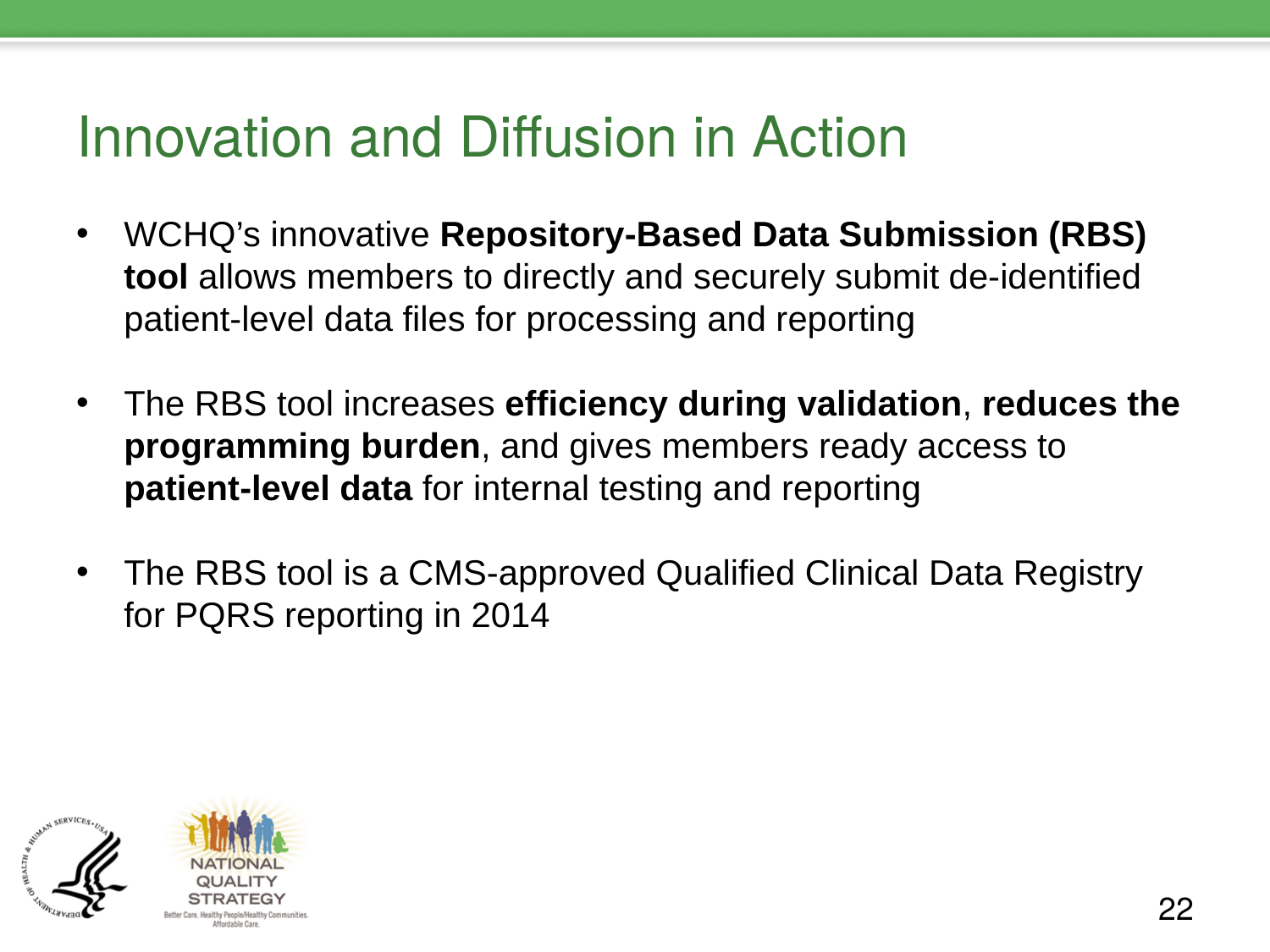

# Innovation and Diffusion in Action
WCHQ’s innovative Repository-Based Data Submission (RBS) tool allows members to directly and securely submit de-identified patient-level data files for processing and reporting
The RBS tool increases efficiency during validation, reduces the programming burden, and gives members ready access to patient-level data for internal testing and reporting
The RBS tool is a CMS-approved Qualified Clinical Data Registry for PQRS reporting in 2014
22